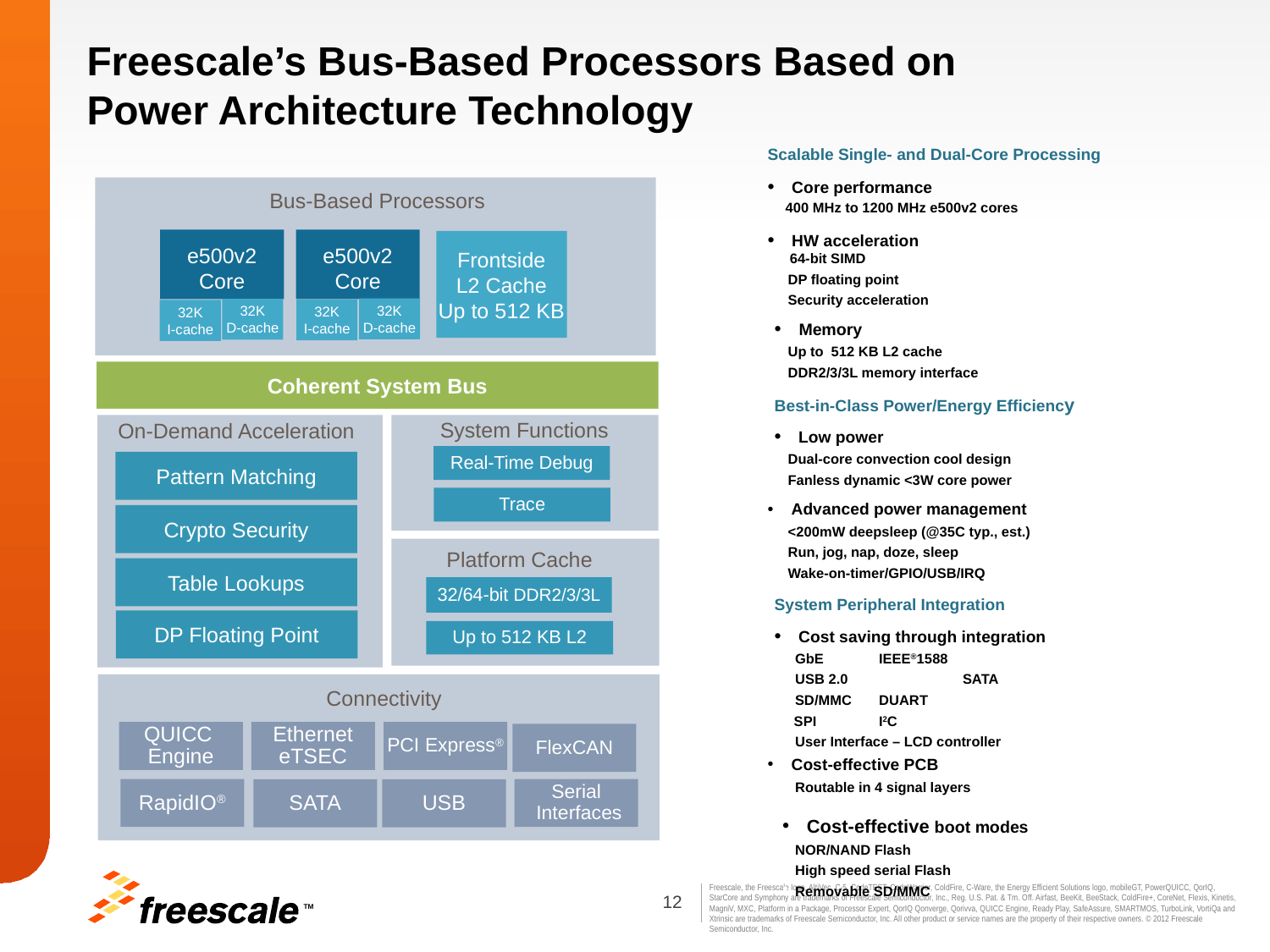

# Freescale’s Bus-Based Processors Based on Power Architecture Technology
Scalable Single- and Dual-Core Processing

 Core performance
    400 MHz to 1200 MHz e500v2 cores

 HW acceleration
     64-bit SIMD
DP floating point
Security acceleration

 Memory
Up to  512 KB L2 cache
DDR2/3/3L memory interface

Best-in-Class Power/Energy Efficiency

 Low power
Dual-core convection cool design
Fanless dynamic <3W core power

 Advanced power management
<200mW deepsleep (@35C typ., est.)
Run, jog, nap, doze, sleep
Wake-on-timer/GPIO/USB/IRQ

System Peripheral Integration

 Cost saving through integration
GbE		IEEE®1588
USB 2.0                	SATA
SD/MMC		DUART
   SPI 		I2C
User Interface – LCD controller
 Cost-effective PCB
Routable in 4 signal layers

 Cost-effective boot modes
NOR/NAND Flash
High speed serial Flash
Removable SD/MMC

Bus-Based Processors
e500v2
Core
e500v2
Core
Frontside
L2 Cache
Up to 512 KB
32K
D-cache
32K
D-cache
32K
I-cache
32K
I-cache
Coherent System Bus
System Functions
CoreNet™ Fabric

On-Demand Acceleration
Real-Time Debug
Pattern Matching
Trace
Crypto Security

Platform Cache
Table Lookups
32/64-bit DDR2/3/3L
DP Floating Point
Up to 512 KB L2

Connectivity
QUICC
Engine
Ethernet
eTSEC
PCI Express®
FlexCAN
RapidIO®
Serial
 Interfaces
SATA
USB